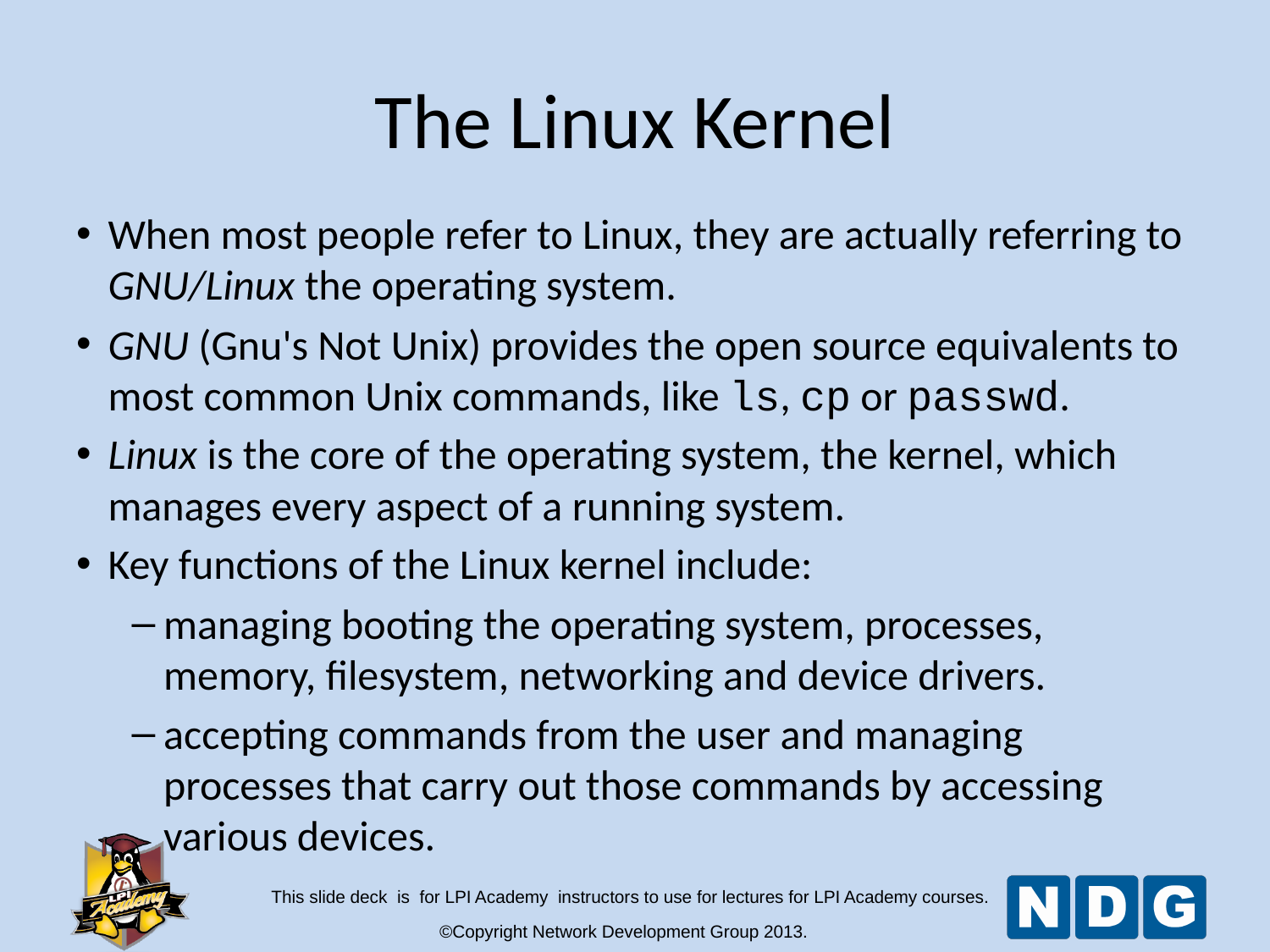

The Linux Kernel
When most people refer to Linux, they are actually referring to GNU/Linux the operating system.
GNU (Gnu's Not Unix) provides the open source equivalents to most common Unix commands, like ls, cp or passwd.
Linux is the core of the operating system, the kernel, which manages every aspect of a running system.
Key functions of the Linux kernel include:
managing booting the operating system, processes, memory, filesystem, networking and device drivers.
accepting commands from the user and managing processes that carry out those commands by accessing various devices.